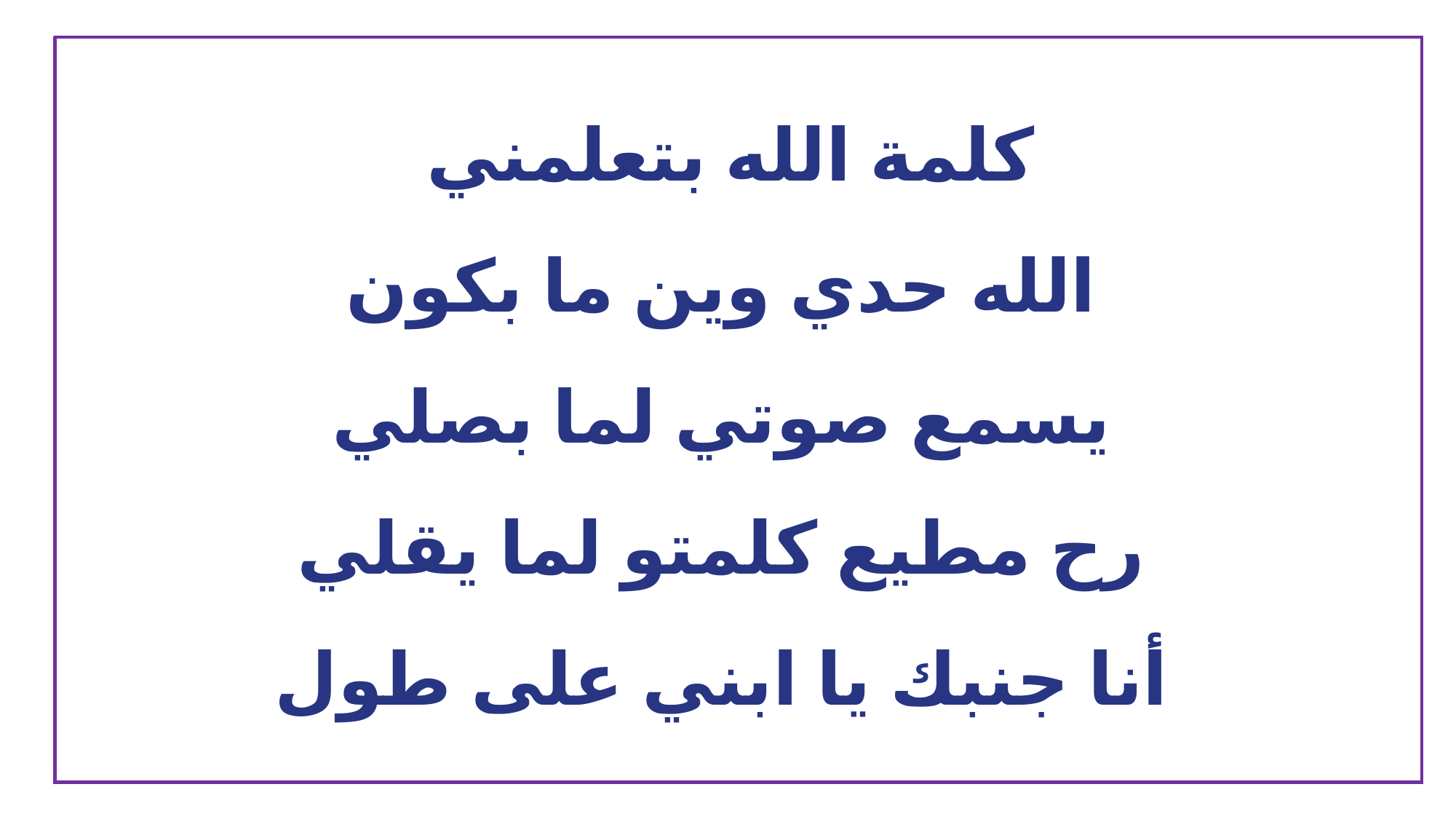

كلمة الله بتعلمني
الله حدي وين ما بكون
يسمع صوتي لما بصلي
رح مطيع كلمتو لما يقلي
أنا جنبك يا ابني على طول